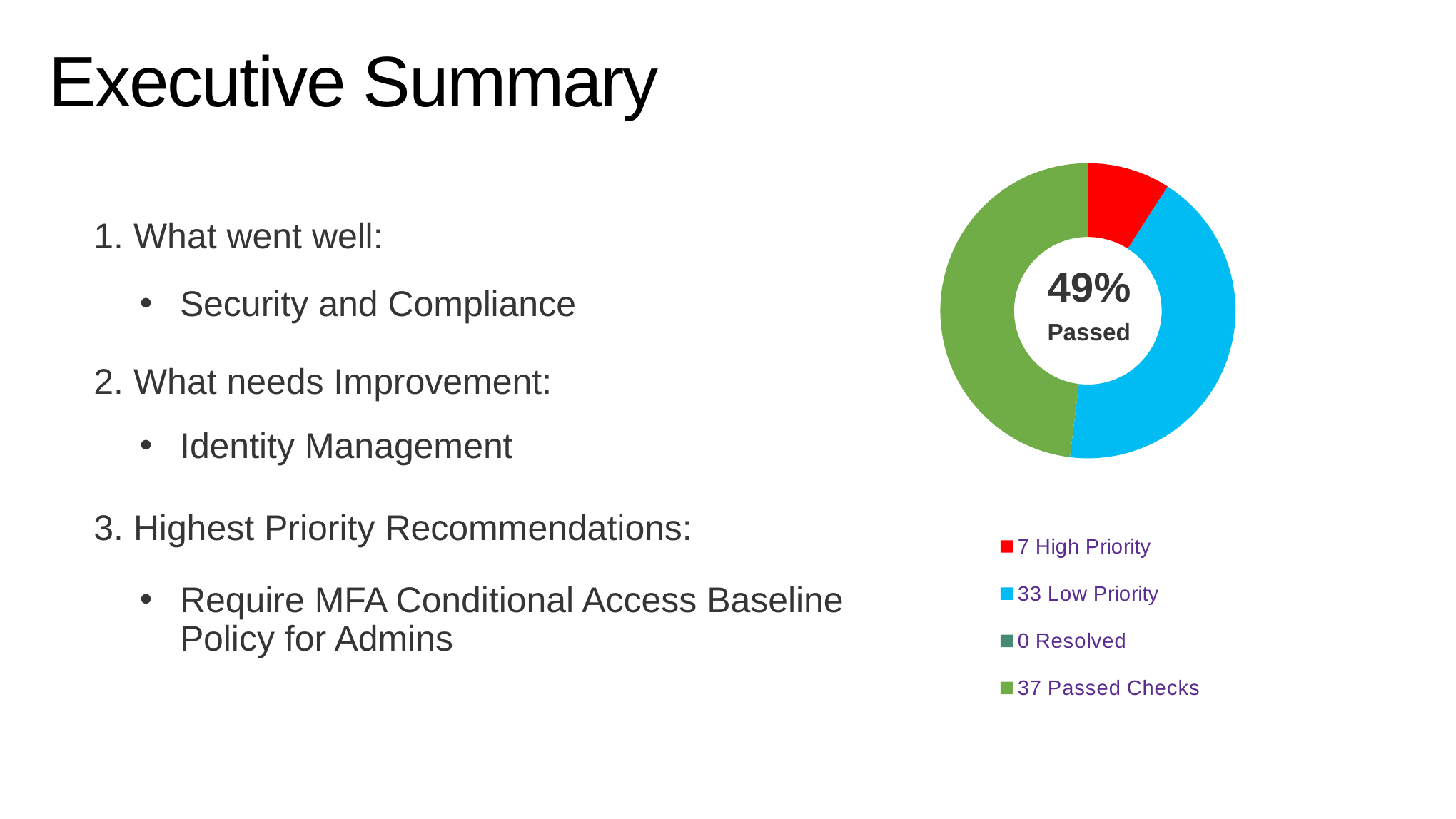

# Executive Summary

### Chart

| Category | Column1 |
|---|---|
| 7 High Priority  | 7.0 |
|  | None |
| 33 Low Priority | 33.0 |
|  | None |
| 0 Resolved | 0.0 |
|  | None |
| 37 Passed Checks | 37.0 |
1. What went well:
49%
Passed
Security and Compliance
2. What needs Improvement:
Identity Management
3. Highest Priority Recommendations:
Require MFA Conditional Access Baseline Policy for Admins